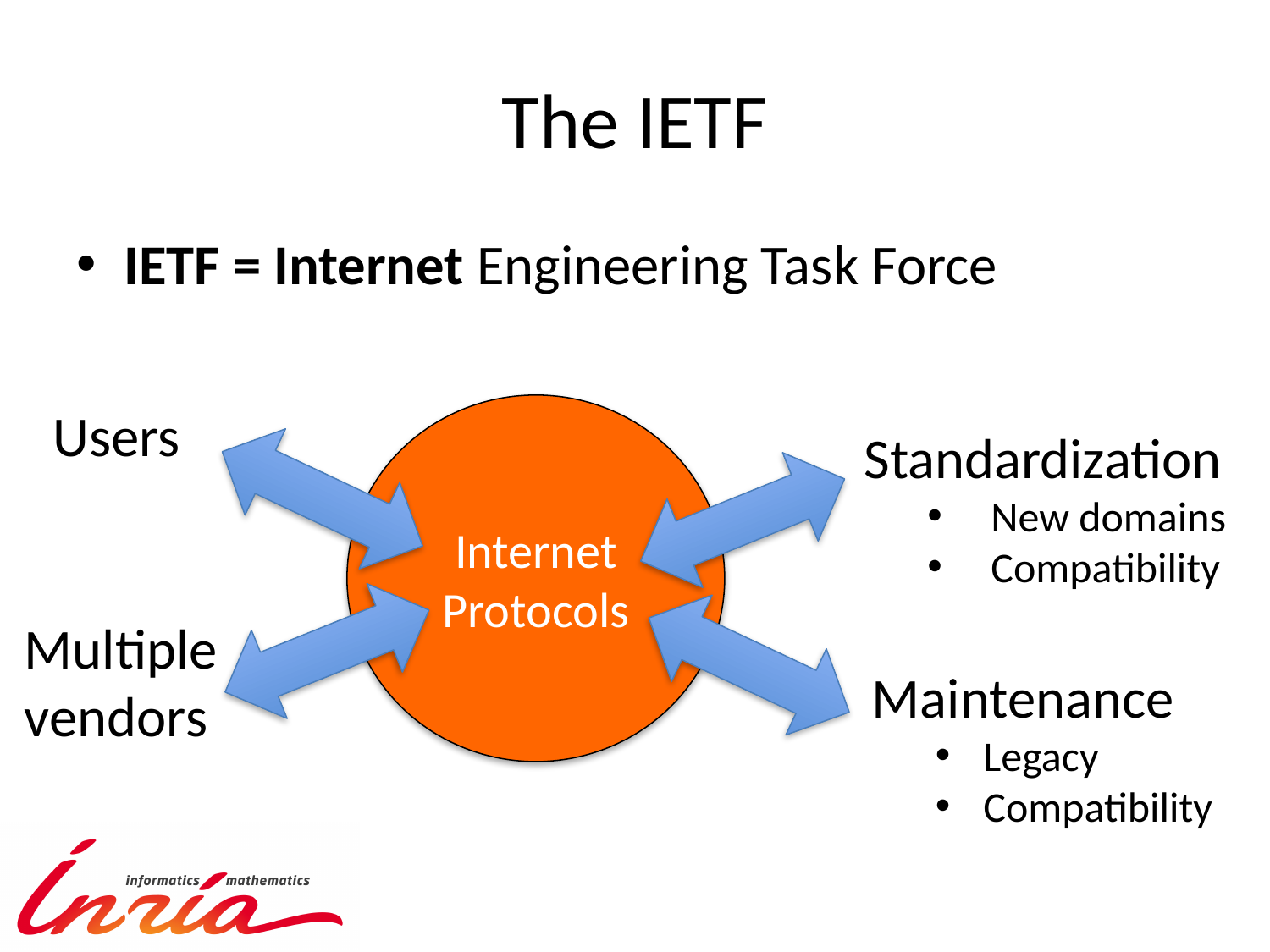

# The IETF
IETF = Internet Engineering Task Force

Users
Internet Protocols
Standardization
New domains
Compatibility

Multiple vendors

Maintenance
Legacy
Compatibility